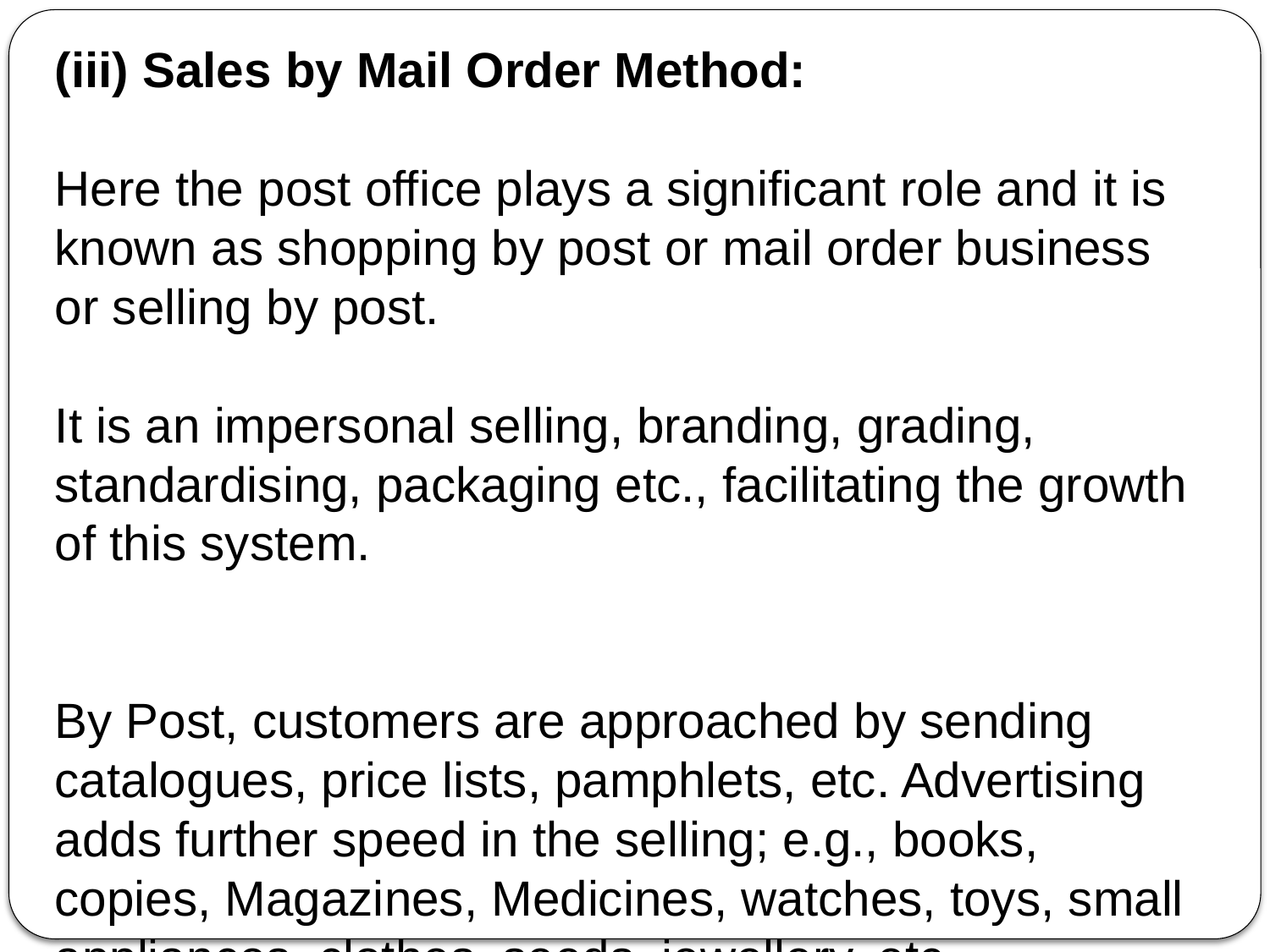

(iii) Sales by Mail Order Method:

Here the post office plays a significant role and it is known as shopping by post or mail order business or selling by post.

It is an impersonal selling, branding, grading, standardising, packaging etc., facilitating the growth of this system.

By Post, customers are approached by sending catalogues, price lists, pamphlets, etc. Advertising adds further speed in the selling; e.g., books, copies, Magazines, Medicines, watches, toys, small appliances, clothes, seeds, jewellery, etc.